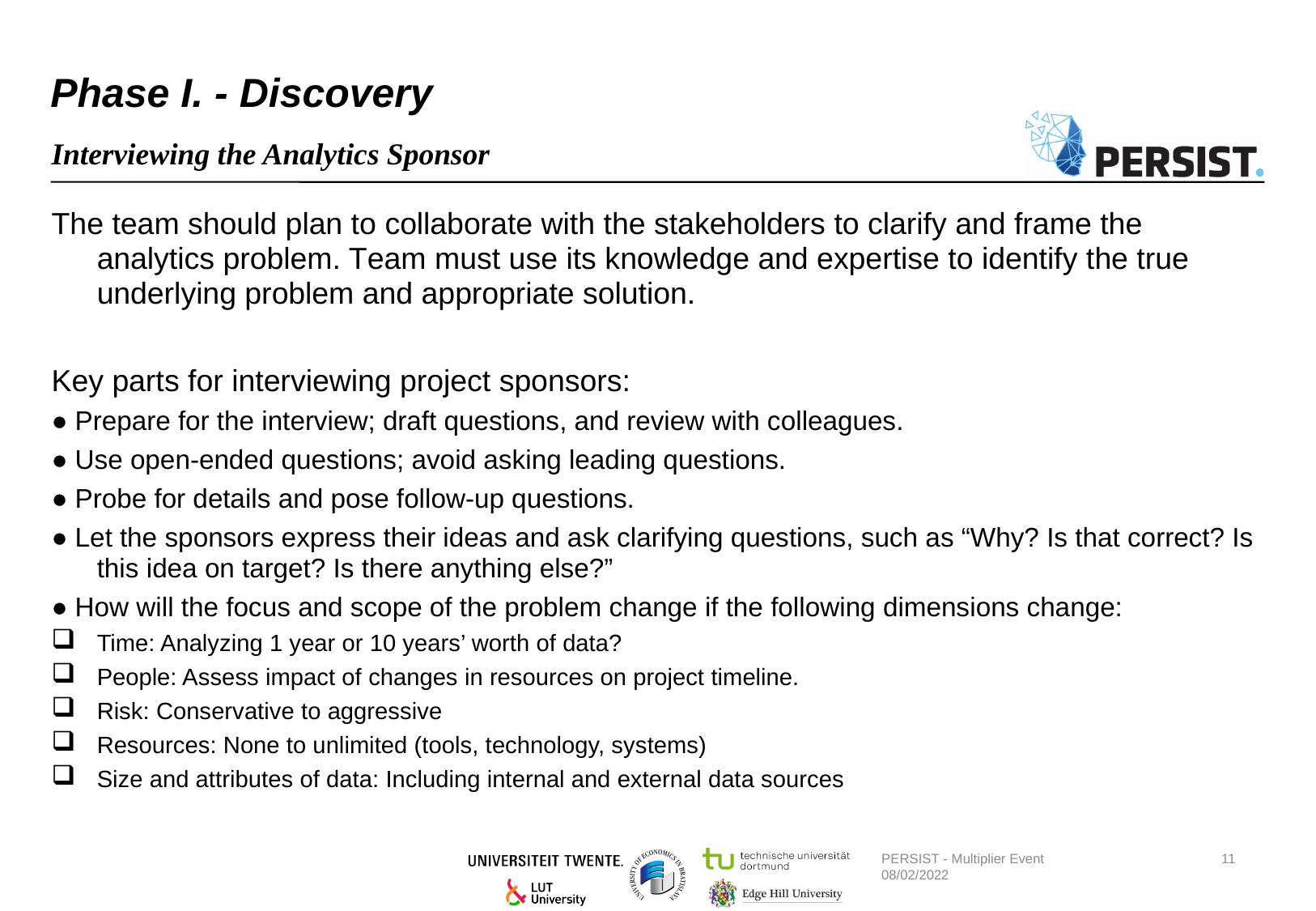

# Phase I. - Discovery
Interviewing the Analytics Sponsor
The team should plan to collaborate with the stakeholders to clarify and frame the analytics problem. Team must use its knowledge and expertise to identify the true underlying problem and appropriate solution.

Key parts for interviewing project sponsors:
● Prepare for the interview; draft questions, and review with colleagues.
● Use open-ended questions; avoid asking leading questions.
● Probe for details and pose follow-up questions.
● Let the sponsors express their ideas and ask clarifying questions, such as “Why? Is that correct? Is this idea on target? Is there anything else?”
● How will the focus and scope of the problem change if the following dimensions change:
Time: Analyzing 1 year or 10 years’ worth of data?
People: Assess impact of changes in resources on project timeline.
Risk: Conservative to aggressive
Resources: None to unlimited (tools, technology, systems)
Size and attributes of data: Including internal and external data sources